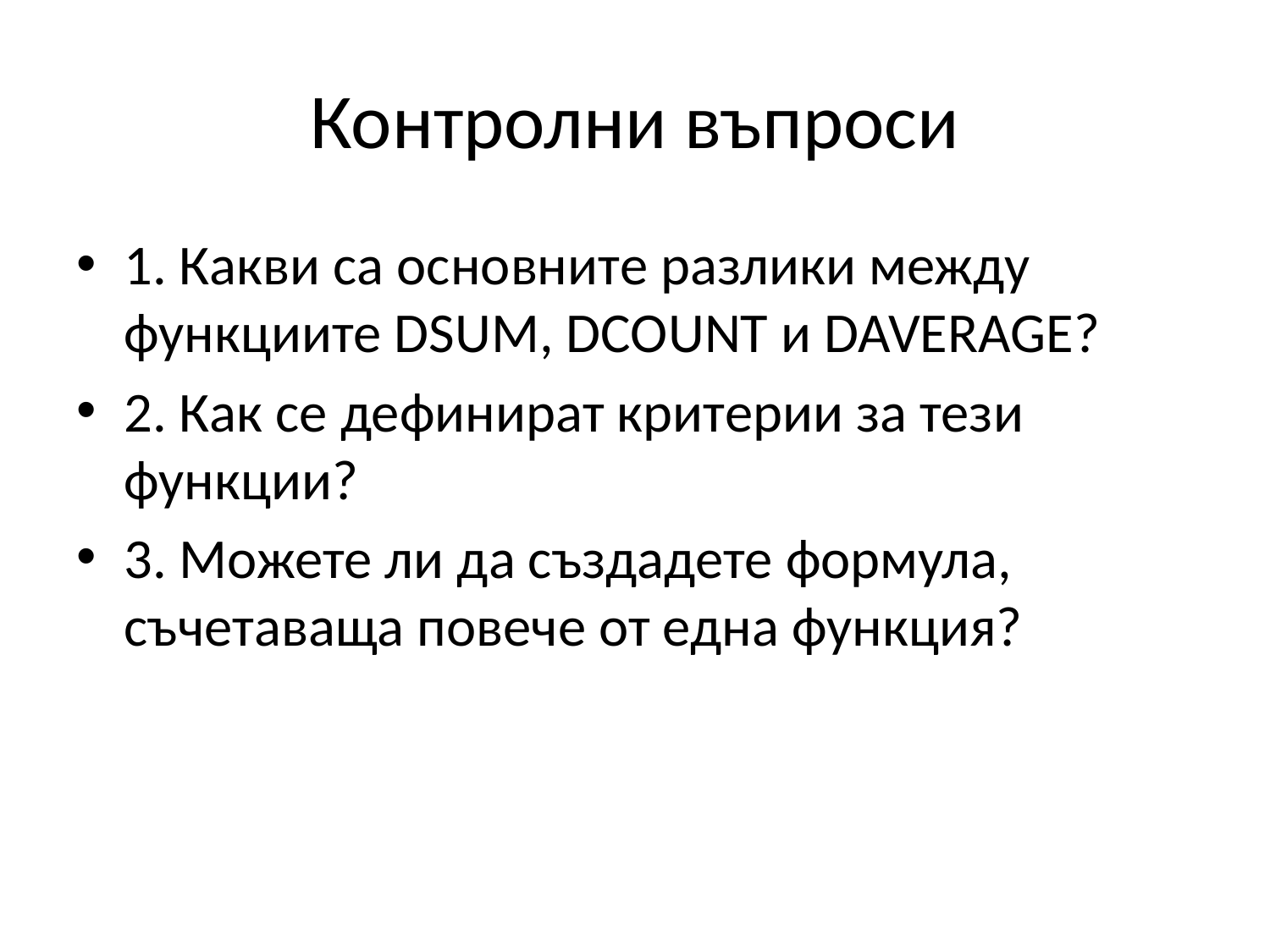

# Контролни въпроси
1. Какви са основните разлики между функциите DSUM, DCOUNT и DAVERAGE?
2. Как се дефинират критерии за тези функции?
3. Можете ли да създадете формула, съчетаваща повече от една функция?